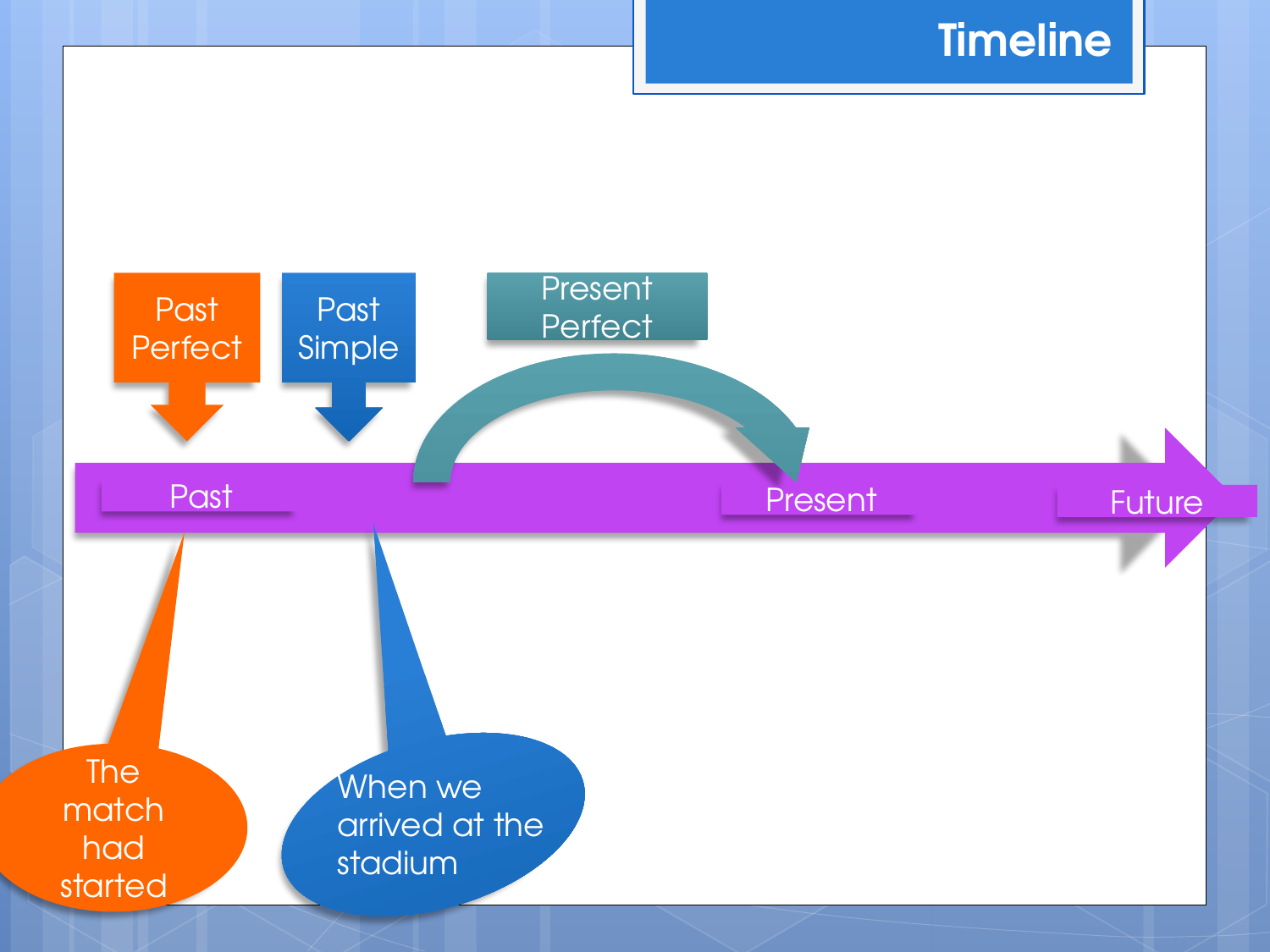

Timeline
Past Perfect
Past Simple
Present Perfect

Past
Present
Future

The match had started
When we arrived at the stadium